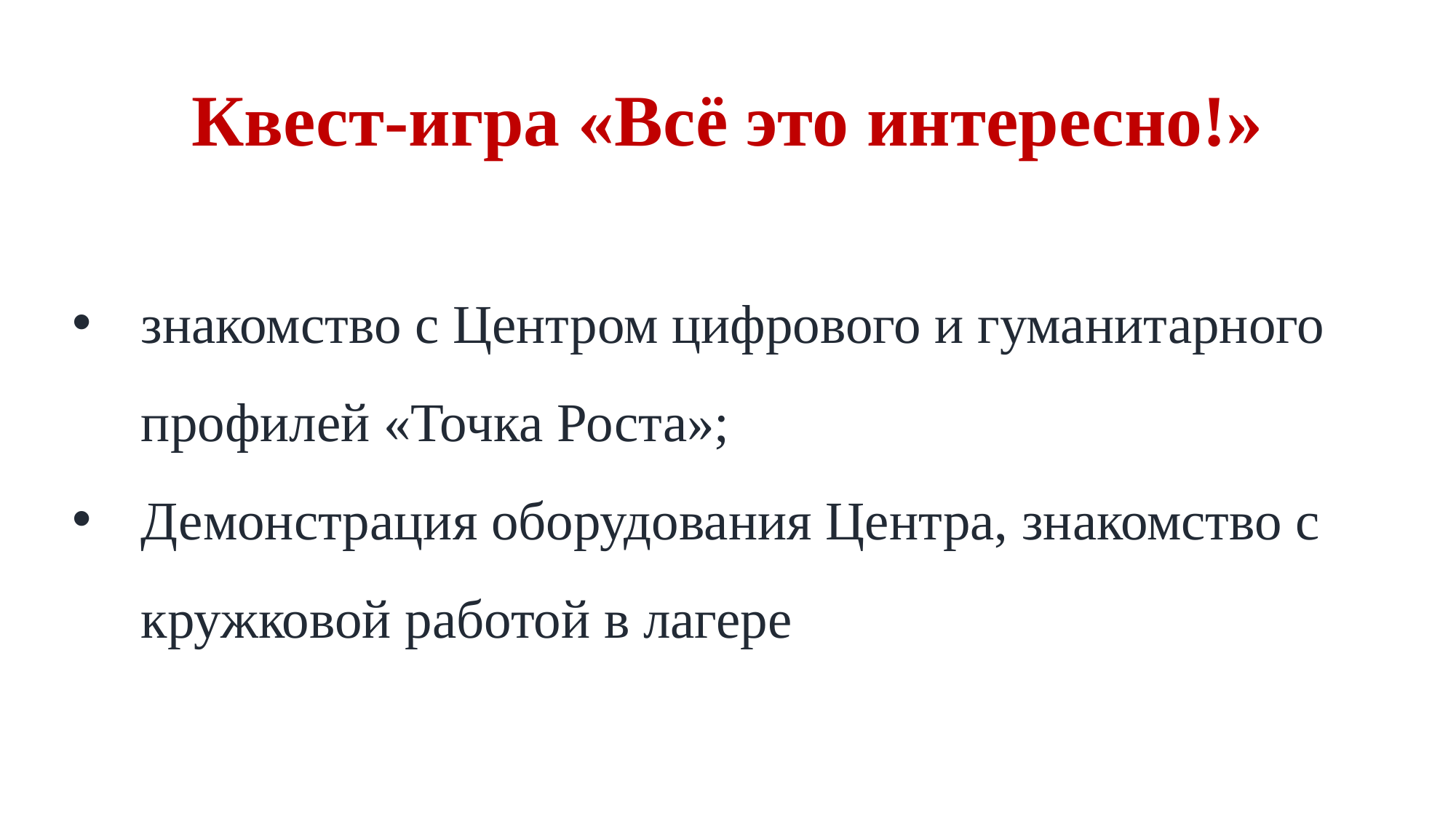

# Квест-игра «Всё это интересно!»
знакомство с Центром цифрового и гуманитарного профилей «Точка Роста»;
Демонстрация оборудования Центра, знакомство с кружковой работой в лагере